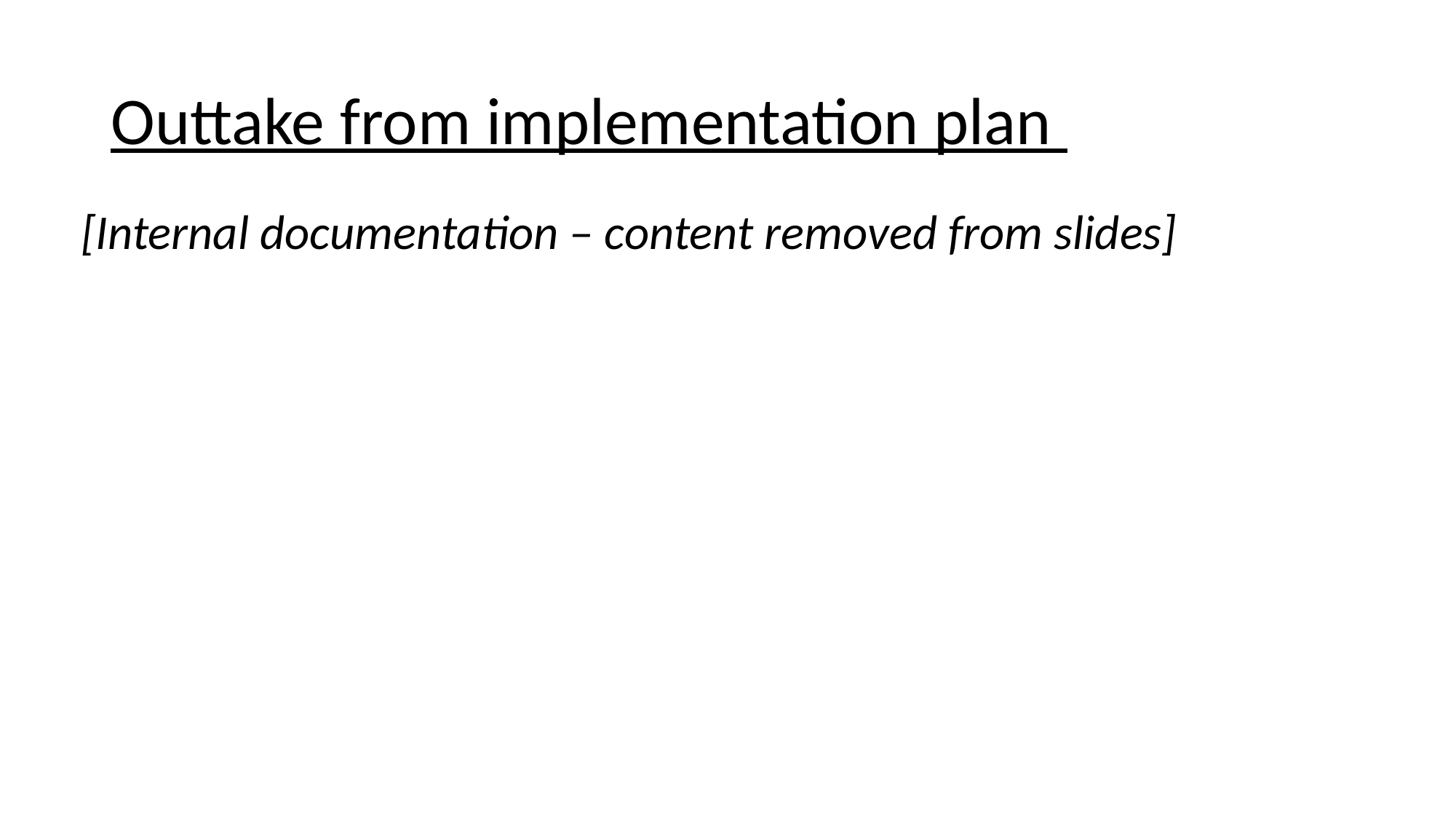

# Outtake from implementation plan
[Internal documentation – content removed from slides]